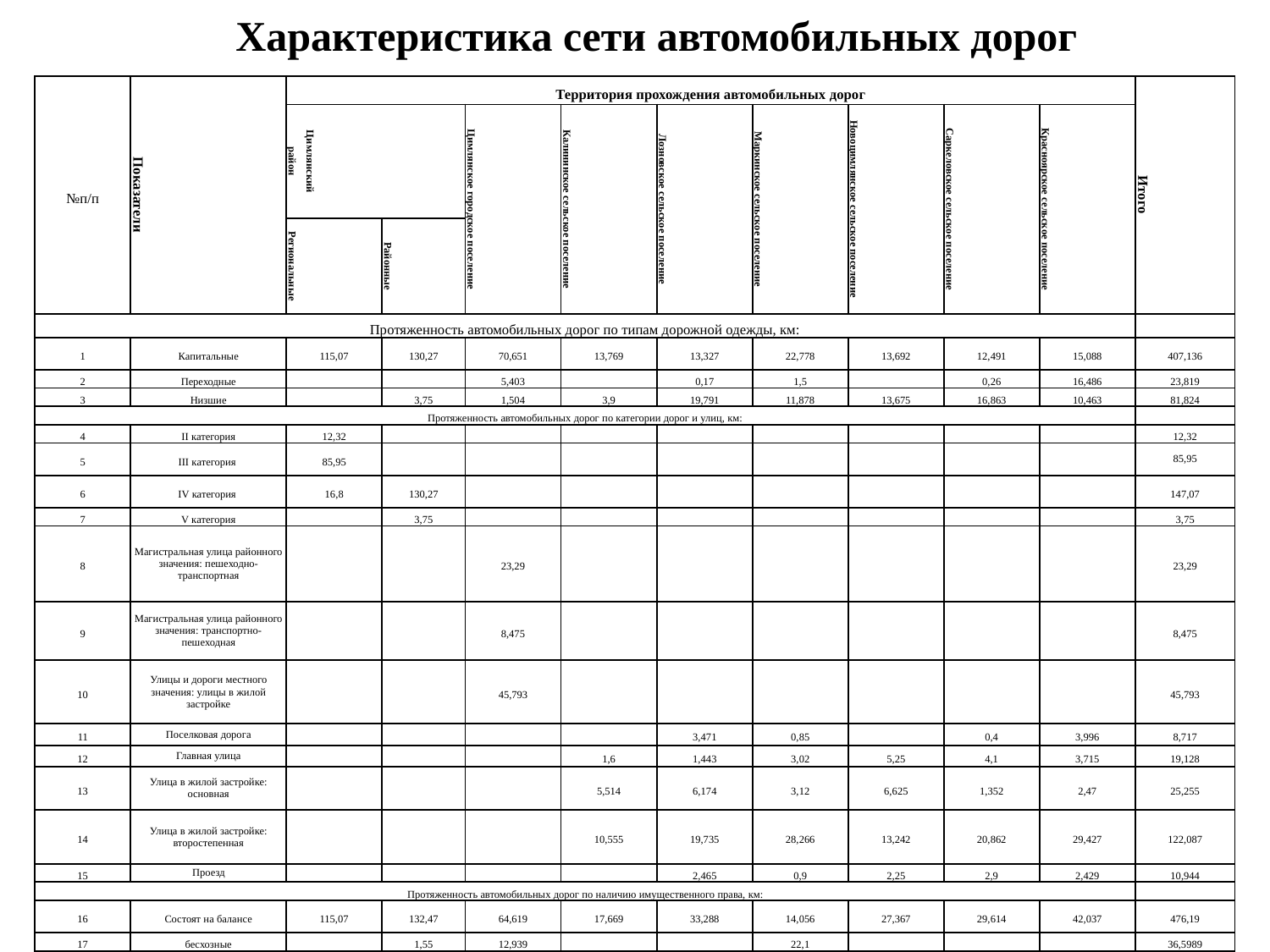

# Характеристика сети автомобильных дорог
| №п/п | Показатели | Территория прохождения автомобильных дорог |  |  |  |  |  |  |  |  | Итого |
| --- | --- | --- | --- | --- | --- | --- | --- | --- | --- | --- | --- |
|  |  | Цимлянский район |  | Цимлянское городское поселение | Калининское сельское поселение | Лозновское сельское поселение | Маркинское сельское поселение | Новоцимлянское сельское поселение | Саркеловское сельское поселение | Красноярское сельское поселение |  |
|  |  | Региональные | Районные |  |  |  |  |  |  |  |  |
| Протяженность автомобильных дорог по типам дорожной одежды, км: |  |  |  |  |  |  |  |  |  |  |  |
| 1 | Капитальные | 115,07 | 130,27 | 70,651 | 13,769 | 13,327 | 22,778 | 13,692 | 12,491 | 15,088 | 407,136 |
| 2 | Переходные |  |  | 5,403 |  | 0,17 | 1,5 |  | 0,26 | 16,486 | 23,819 |
| 3 | Низшие |  | 3,75 | 1,504 | 3,9 | 19,791 | 11,878 | 13,675 | 16,863 | 10,463 | 81,824 |
| Протяженность автомобильных дорог по категории дорог и улиц, км: |  |  |  |  |  |  |  |  |  |  |  |
| 4 | II категория | 12,32 |  |  |  |  |  |  |  |  | 12,32 |
| 5 | III категория | 85,95 |  |  |  |  |  |  |  |  | 85,95 |
| 6 | IV категория | 16,8 | 130,27 |  |  |  |  |  |  |  | 147,07 |
| 7 | V категория |  | 3,75 |  |  |  |  |  |  |  | 3,75 |
| 8 | Магистральная улица районного значения: пешеходно-транспортная |  |  | 23,29 |  |  |  |  |  |  | 23,29 |
| 9 | Магистральная улица районного значения: транспортно-пешеходная |  |  | 8,475 |  |  |  |  |  |  | 8,475 |
| 10 | Улицы и дороги местного значения: улицы в жилой застройке |  |  | 45,793 |  |  |  |  |  |  | 45,793 |
| 11 | Поселковая дорога |  |  |  |  | 3,471 | 0,85 |  | 0,4 | 3,996 | 8,717 |
| 12 | Главная улица |  |  |  | 1,6 | 1,443 | 3,02 | 5,25 | 4,1 | 3,715 | 19,128 |
| 13 | Улица в жилой застройке: основная |  |  |  | 5,514 | 6,174 | 3,12 | 6,625 | 1,352 | 2,47 | 25,255 |
| 14 | Улица в жилой застройке: второстепенная |  |  |  | 10,555 | 19,735 | 28,266 | 13,242 | 20,862 | 29,427 | 122,087 |
| 15 | Проезд |  |  |  |  | 2,465 | 0,9 | 2,25 | 2,9 | 2,429 | 10,944 |
| Протяженность автомобильных дорог по наличию имущественного права, км: |  |  |  |  |  |  |  |  |  |  |  |
| 16 | Состоят на балансе | 115,07 | 132,47 | 64,619 | 17,669 | 33,288 | 14,056 | 27,367 | 29,614 | 42,037 | 476,19 |
| 17 | бесхозные |  | 1,55 | 12,939 |  |  | 22,1 |  |  |  | 36,5989 |
| 18 | Плотность автодорожной сети, км/кв.км | 0,55 |  | 2,95 | 0,07 | 0,07 | 0,13 | 0,03 | 0,31 | 5,55 |  |